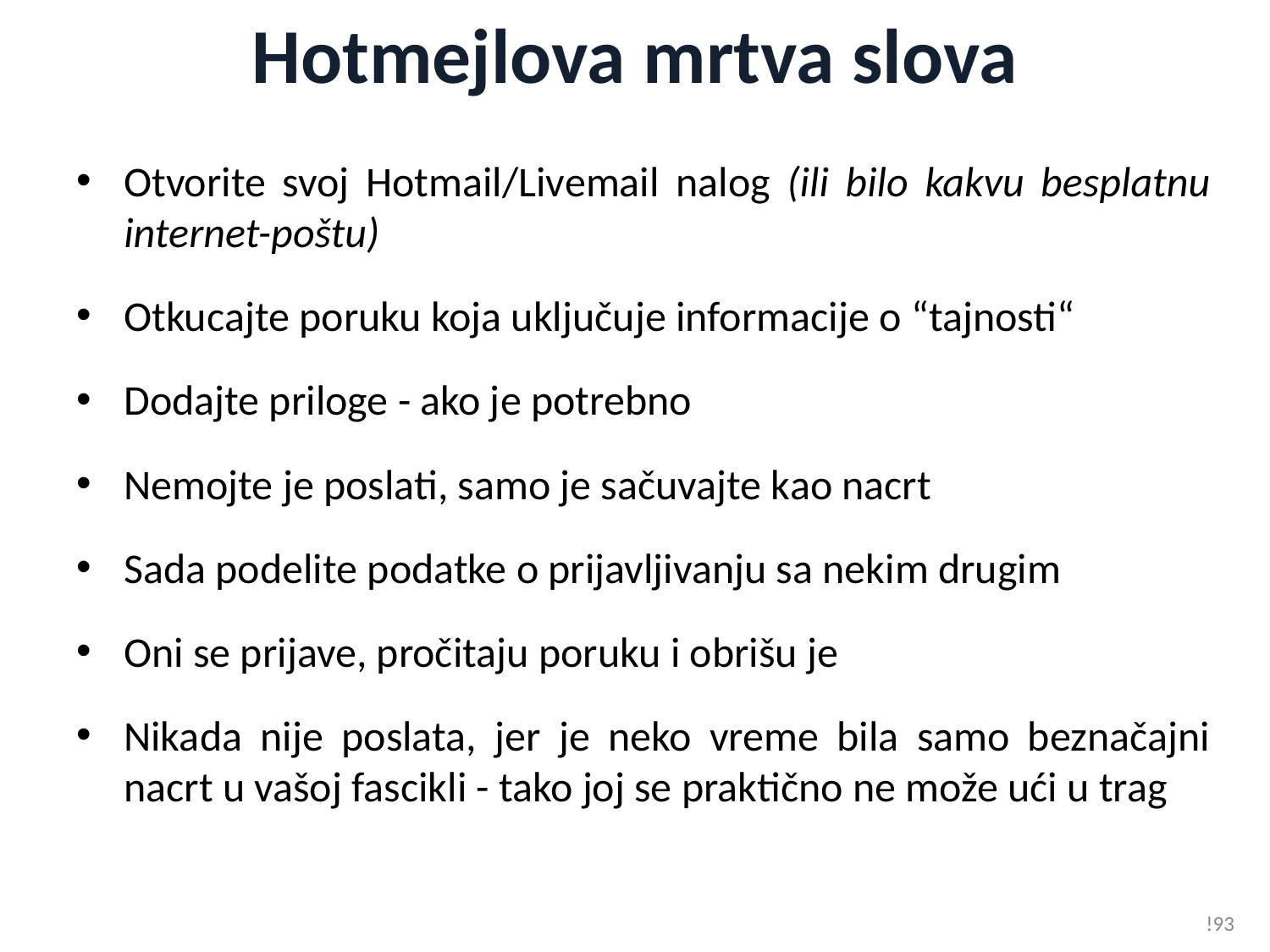

# Hotmejlova mrtva slova
Otvorite svoj Hotmail/Livemail nalog (ili bilo kakvu besplatnu internet-poštu)

Otkucajte poruku koja uključuje informacije o “tajnosti“

Dodajte priloge - ako je potrebno

Nemojte je poslati, samo je sačuvajte kao nacrt

Sada podelite podatke o prijavljivanju sa nekim drugim

Oni se prijave, pročitaju poruku i obrišu je

Nikada nije poslata, jer je neko vreme bila samo beznačajni nacrt u vašoj fascikli - tako joj se praktično ne može ući u trag
!93